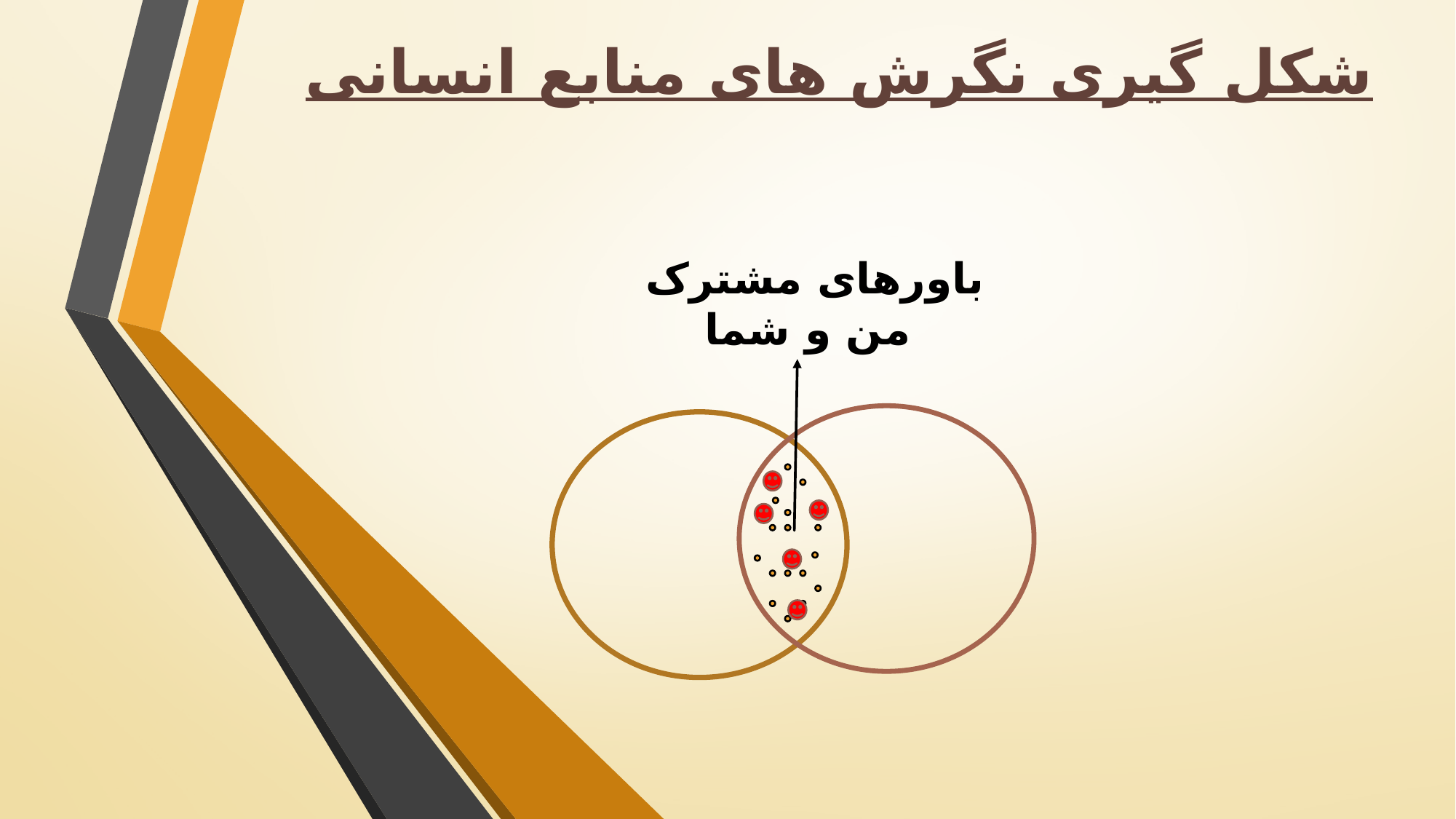

شکل گیری نگرش های منابع انسانی
باورهای مشترک
 من و شما